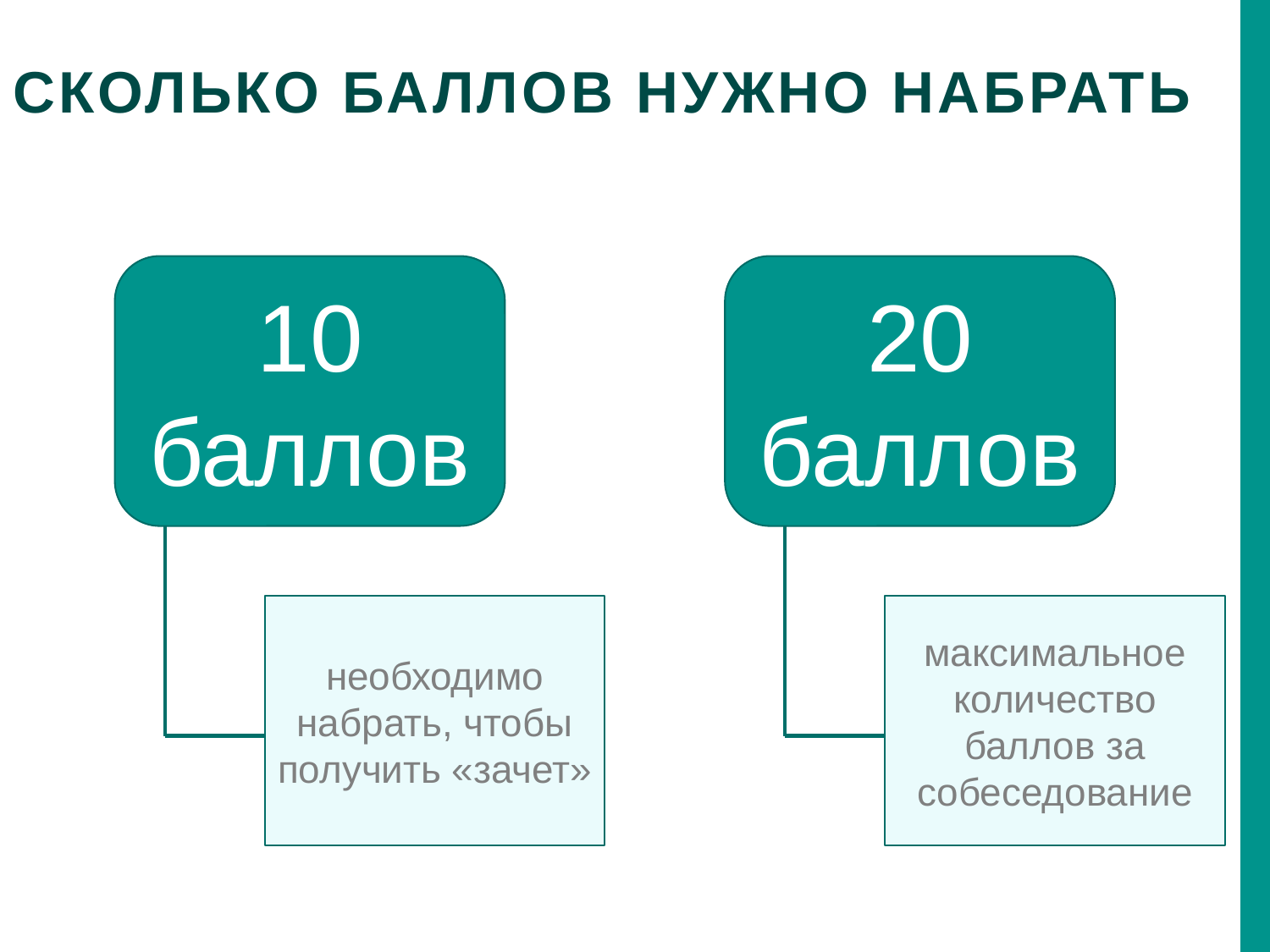

Сколько баллов нужно набрать
10 баллов
20
баллов
необходимо набрать, чтобы получить «зачет»
максимальное количество баллов за собеседование